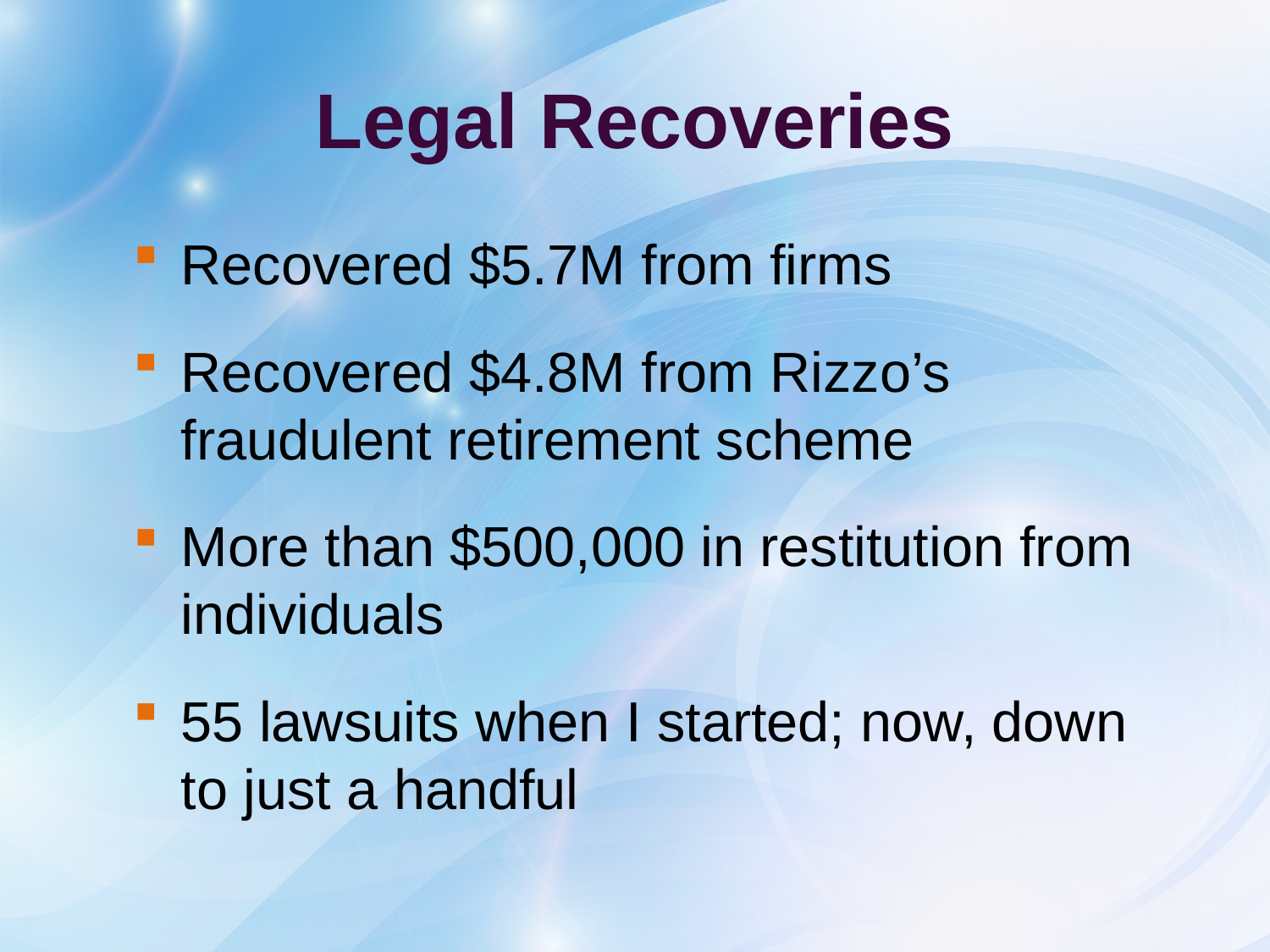

# Legal Recoveries
Recovered $5.7M from firms
Recovered $4.8M from Rizzo’s fraudulent retirement scheme
More than $500,000 in restitution from individuals
55 lawsuits when I started; now, down to just a handful